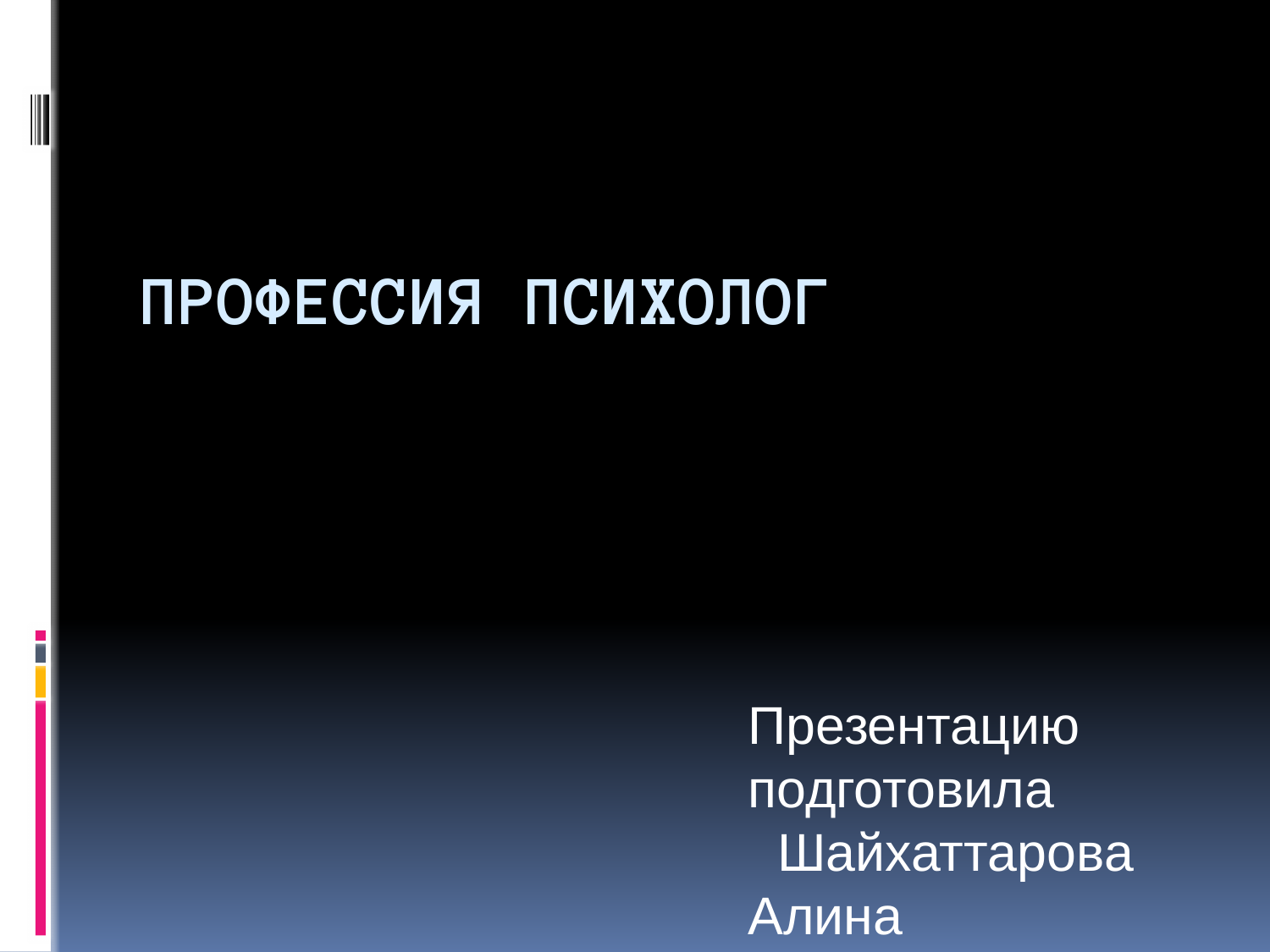

# Профессия психолог
Презентацию подготовила                Шайхаттарова Алина